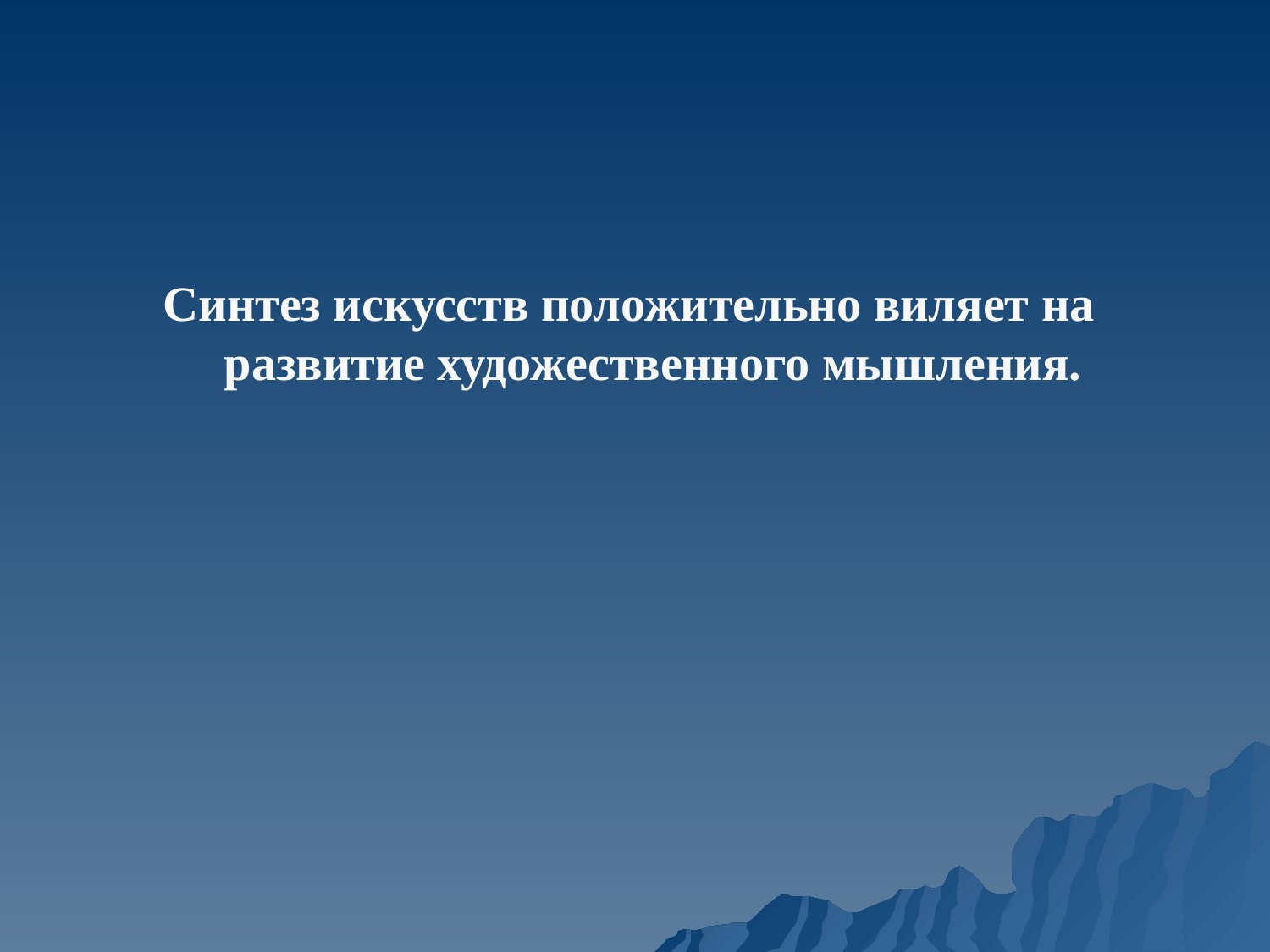

#

Синтез искусств положительно виляет на  развитие художественного мышления.